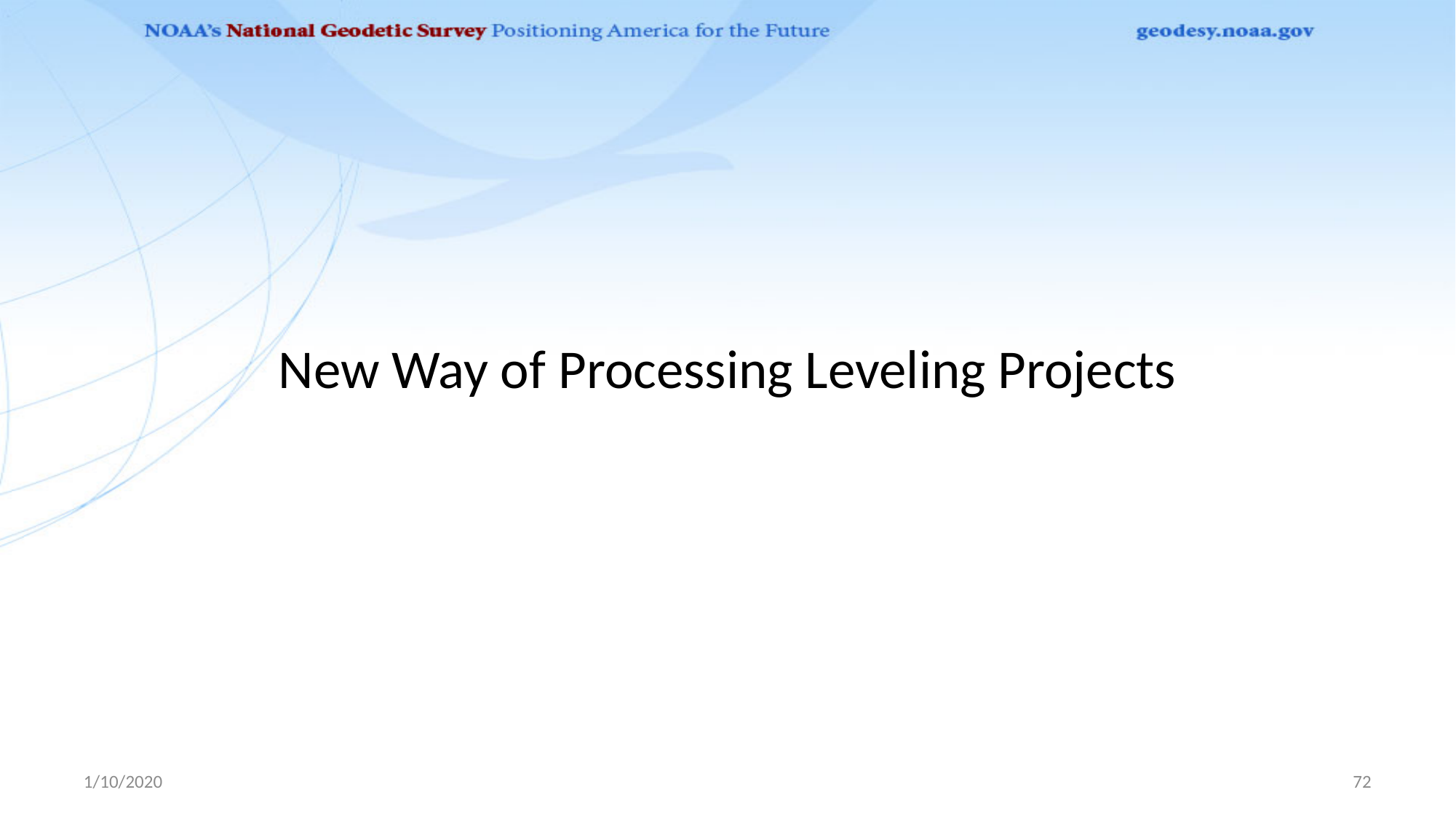

# New Way of Processing Leveling Projects
1/10/2020
72